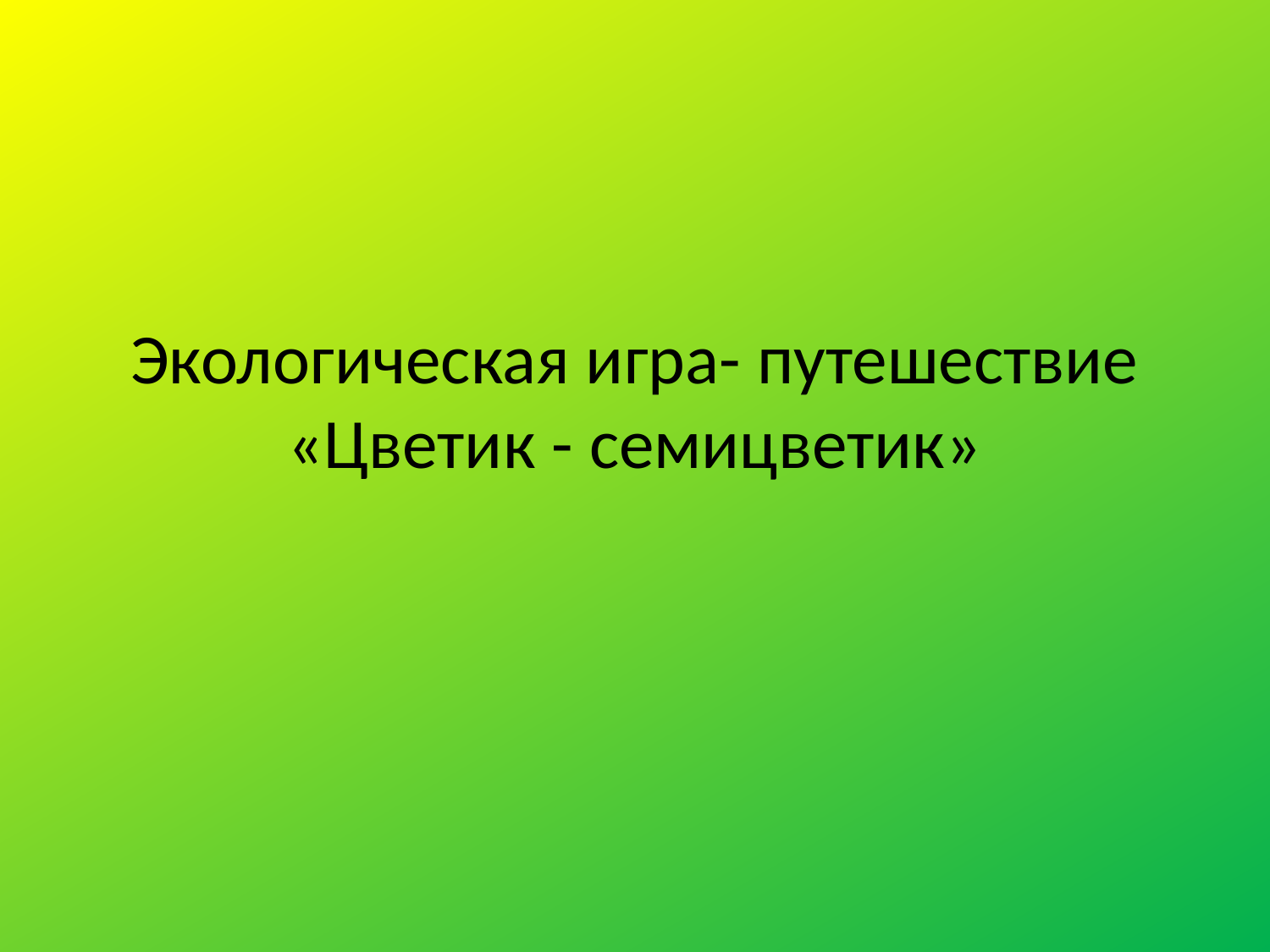

# Экологическая игра- путешествие «Цветик - семицветик»